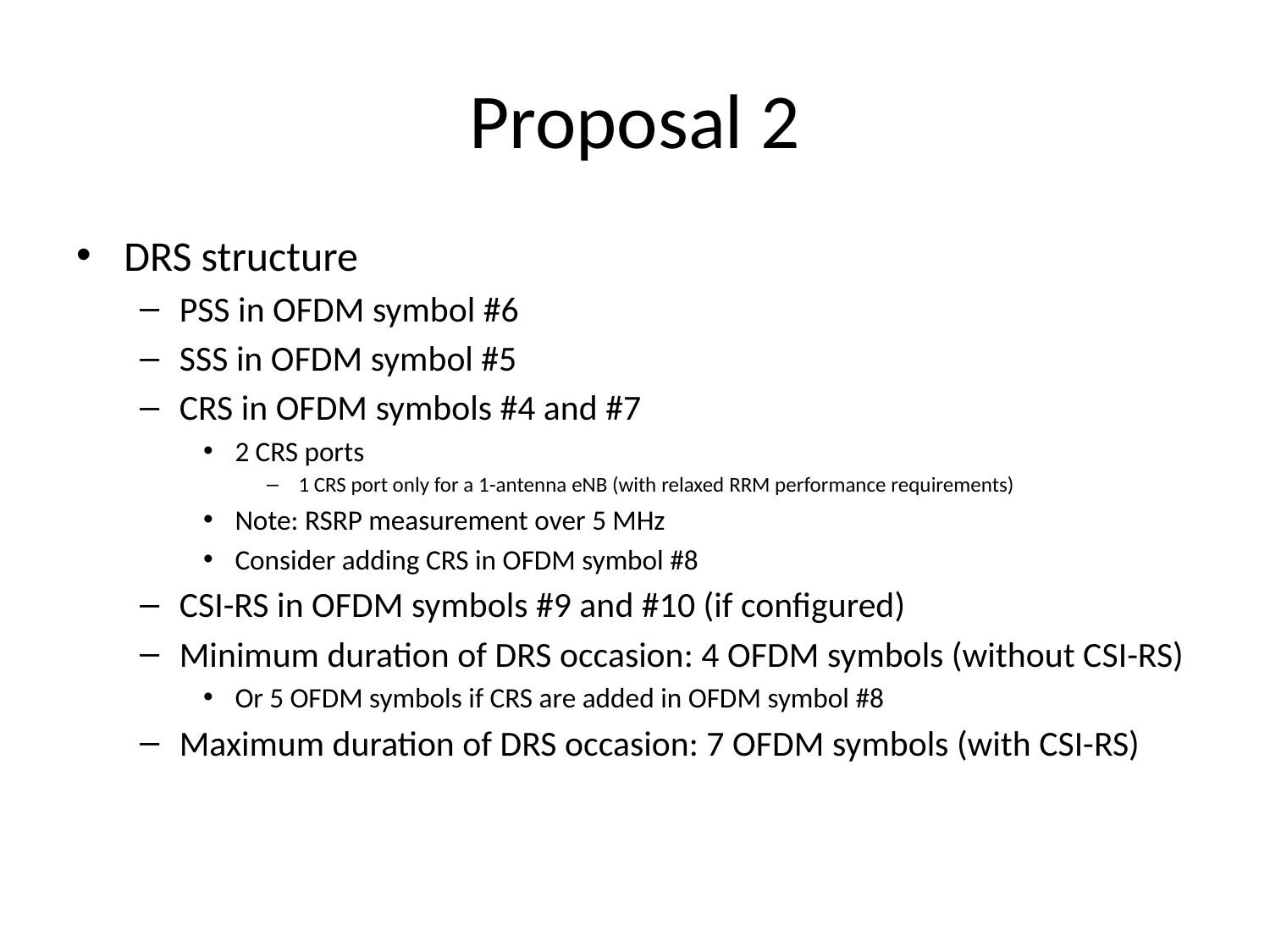

# Proposal 2
DRS structure
PSS in OFDM symbol #6
SSS in OFDM symbol #5
CRS in OFDM symbols #4 and #7
2 CRS ports
1 CRS port only for a 1-antenna eNB (with relaxed RRM performance requirements)
Note: RSRP measurement over 5 MHz
Consider adding CRS in OFDM symbol #8
CSI-RS in OFDM symbols #9 and #10 (if configured)
Minimum duration of DRS occasion: 4 OFDM symbols (without CSI-RS)
Or 5 OFDM symbols if CRS are added in OFDM symbol #8
Maximum duration of DRS occasion: 7 OFDM symbols (with CSI-RS)